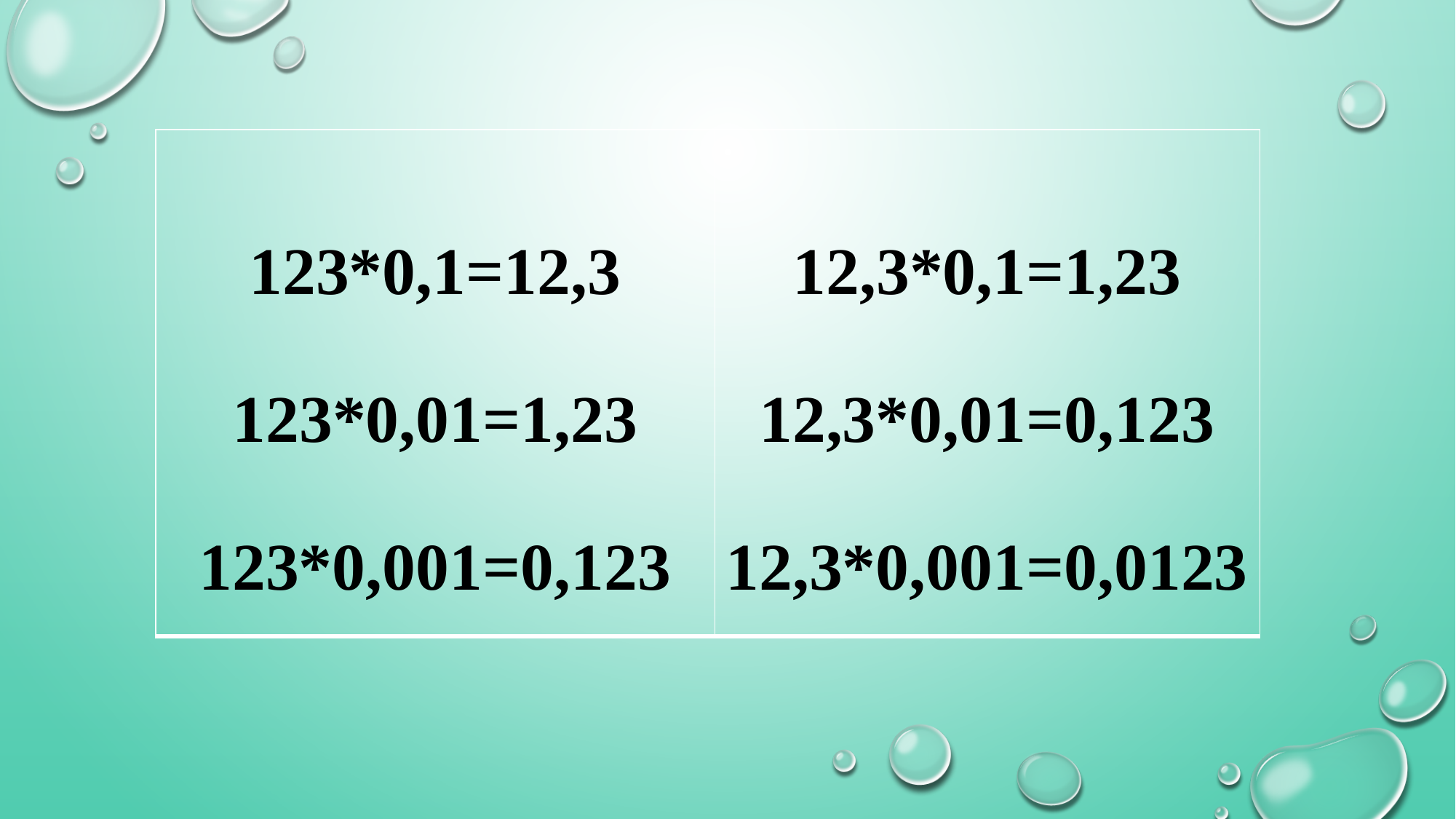

| 123\*0,1=12,3 123\*0,01=1,23 123\*0,001=0,123 | 12,3\*0,1=1,23 12,3\*0,01=0,123 12,3\*0,001=0,0123 |
| --- | --- |